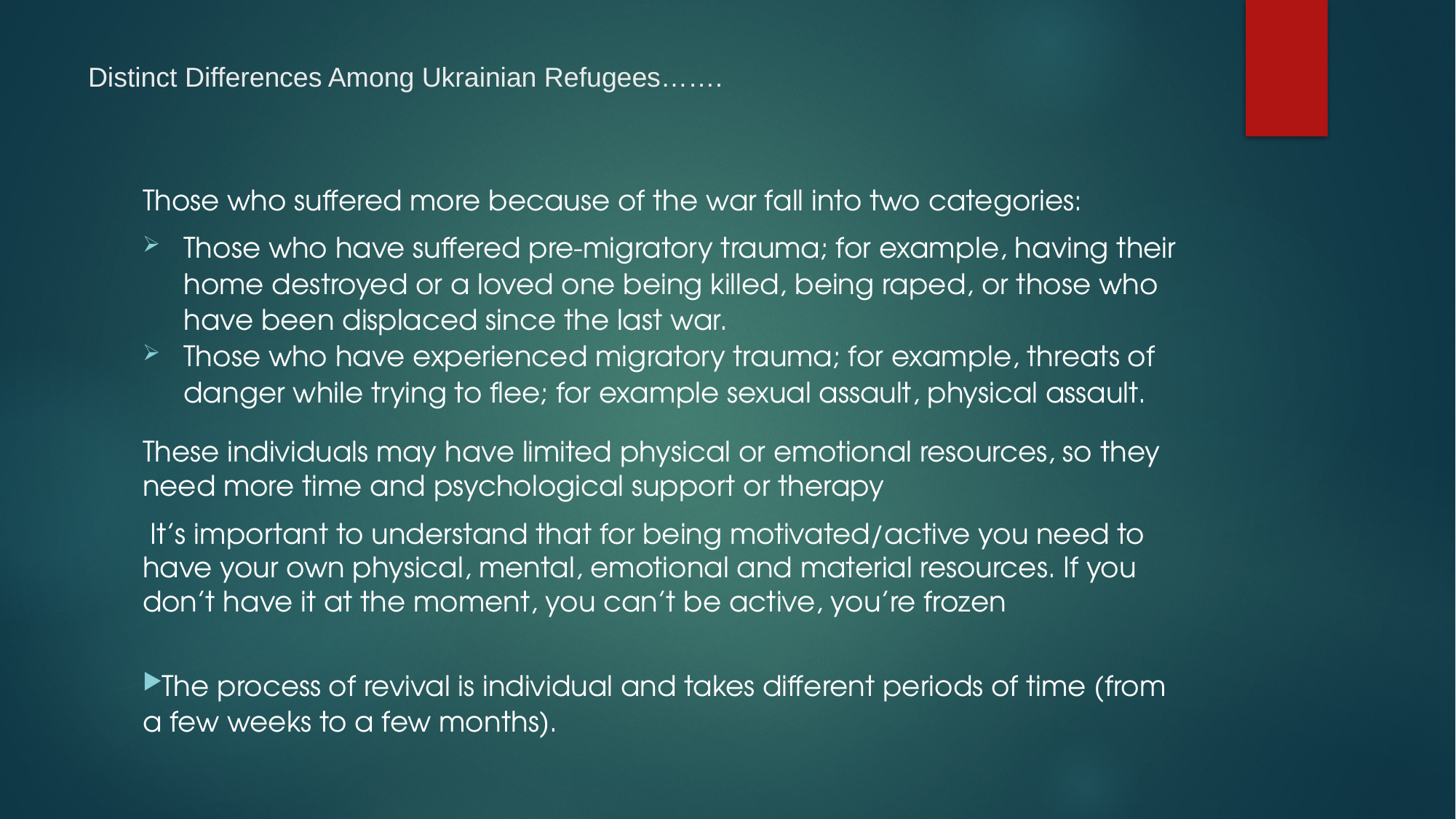

# Distinct Differences Among Ukrainian Refugees…….
Those who suffered more because of the war fall into two categories:
Those who have suffered pre-migratory trauma; for example, having their home destroyed or a loved one being killed, being raped, or those who have been displaced since the last war.
Those who have experienced migratory trauma; for example, threats of danger while trying to flee; for example sexual assault, physical assault.
These individuals may have limited physical or emotional resources, so they need more time and psychological support or therapy
 It’s important to understand that for being motivated/active you need to have your own physical, mental, emotional and material resources. If you don’t have it at the moment, you can’t be active, you’re frozen

The process of revival is individual and takes different periods of time (from a few weeks to a few months).